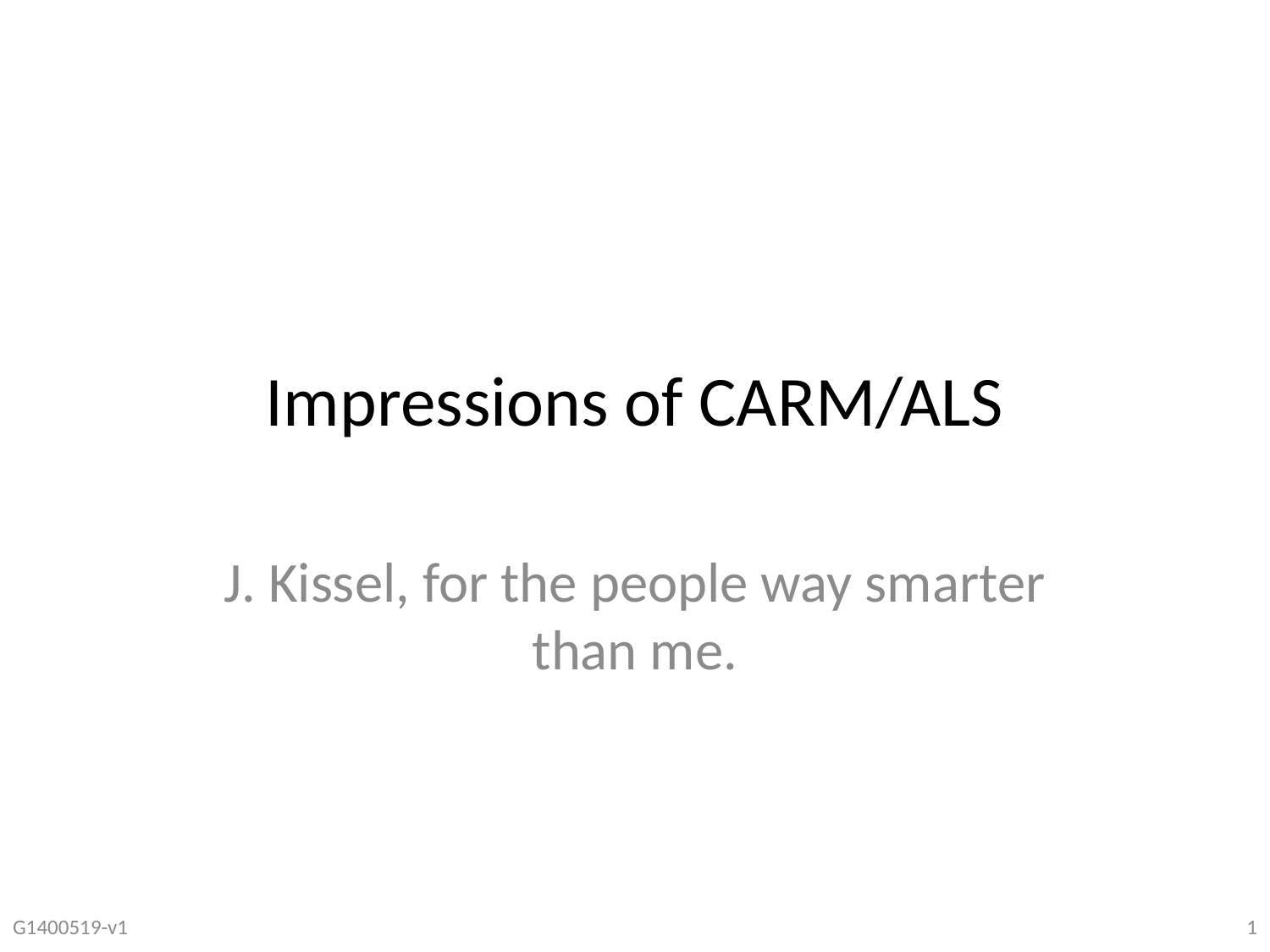

# Impressions of CARM/ALS
J. Kissel, for the people way smarter than me.
G1400519-v1
1